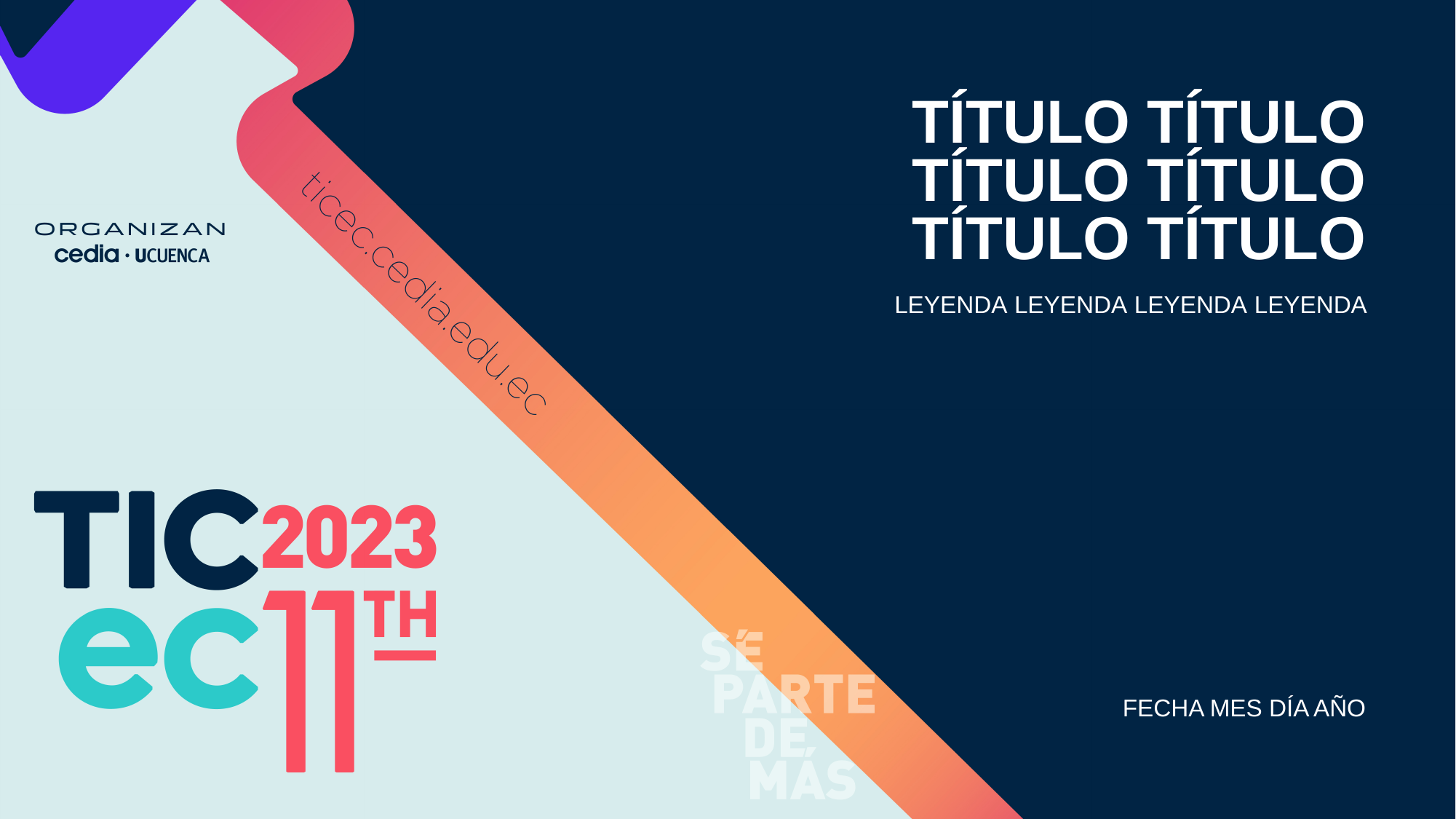

TÍTULO TÍTULO TÍTULO TÍTULO TÍTULO TÍTULO
LEYENDA LEYENDA LEYENDA LEYENDA
FECHA MES DÍA AÑO